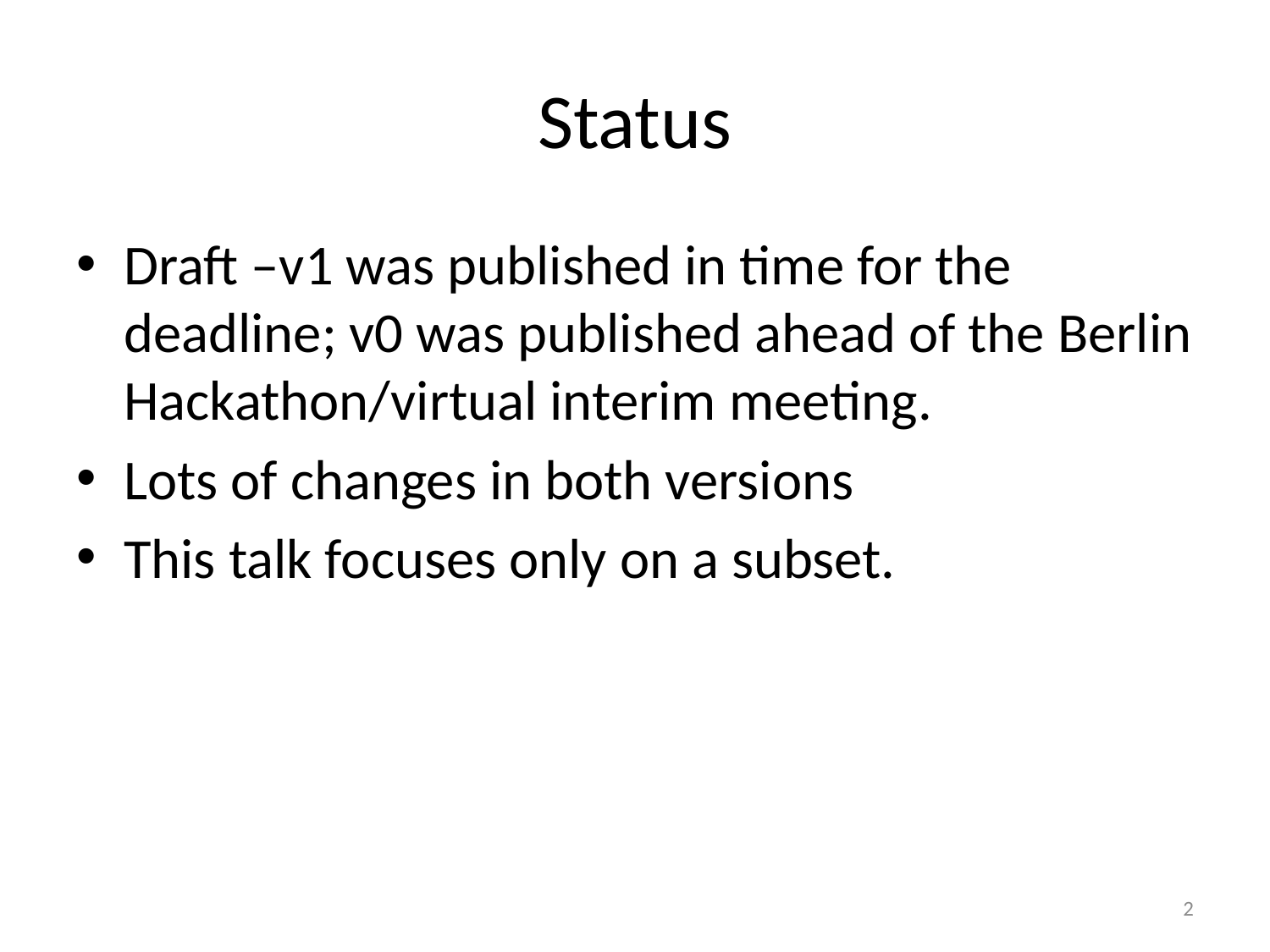

# Status
Draft –v1 was published in time for the deadline; v0 was published ahead of the Berlin Hackathon/virtual interim meeting.
Lots of changes in both versions
This talk focuses only on a subset.
2